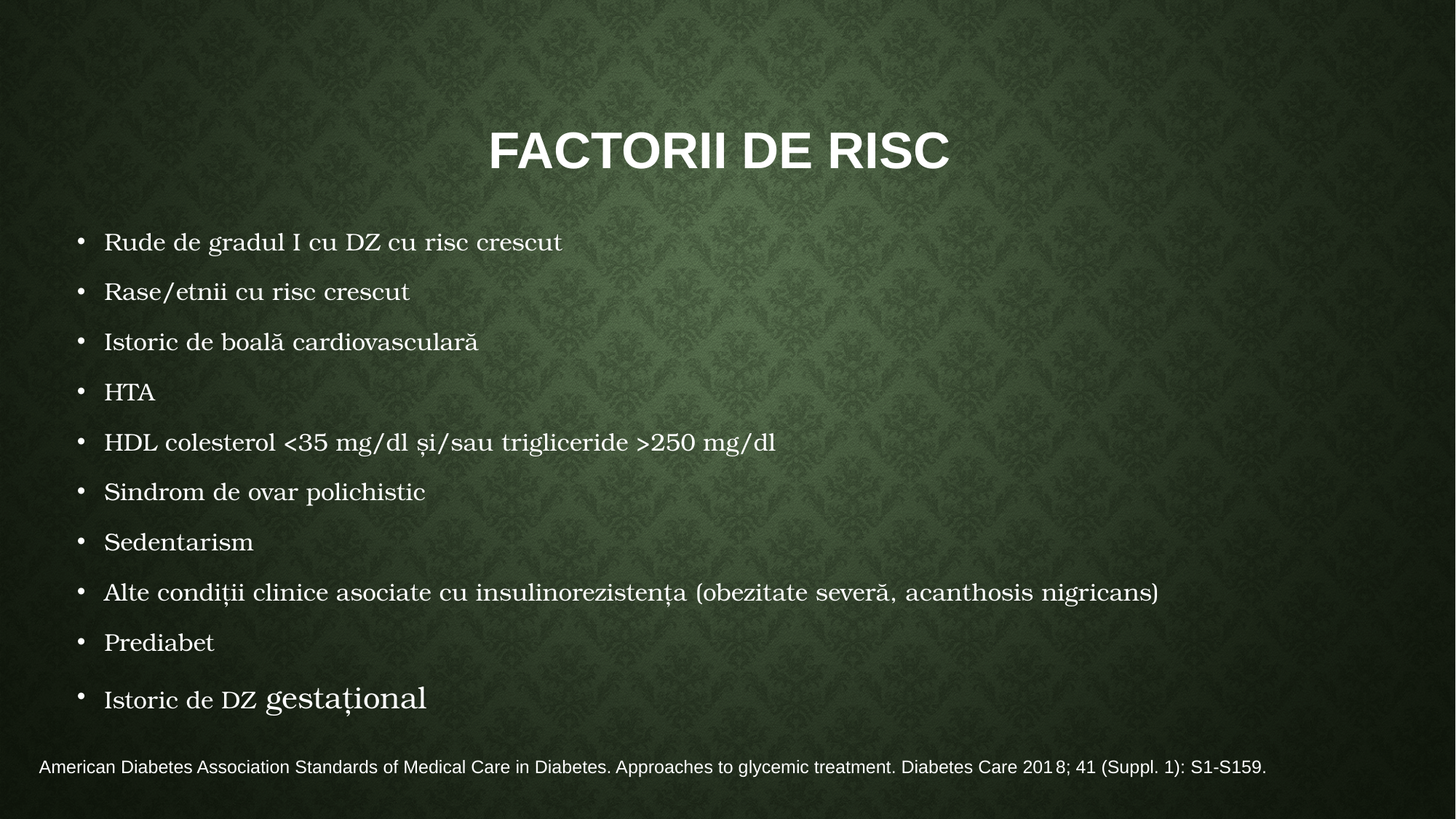

# Factorii de risc
Rude de gradul I cu DZ cu risc crescut
Rase/etnii cu risc crescut
Istoric de boală cardiovasculară
HTA
HDL colesterol <35 mg/dl și/sau trigliceride >250 mg/dl
Sindrom de ovar polichistic
Sedentarism
Alte condiții clinice asociate cu insulinorezistența (obezitate severă, acanthosis nigricans)
Prediabet
Istoric de DZ gestațional
American Diabetes Association Standards of Medical Care in Diabetes. Approaches to glycemic treatment. Diabetes Care 2018; 41 (Suppl. 1): S1-S159.